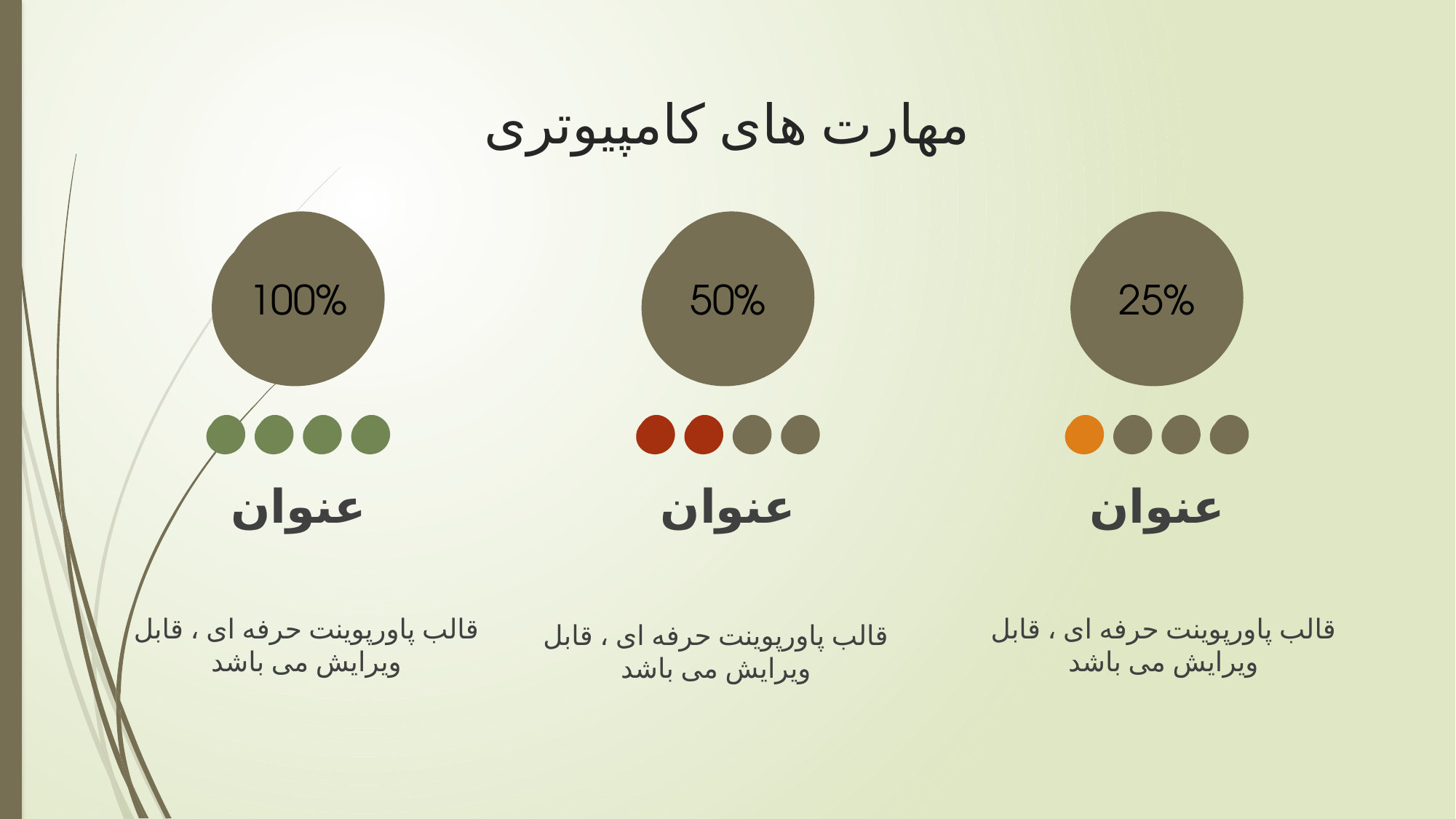

مهارت های کامپیوتری

# 100%
50%
25%

عنوان
عنوان
عنوان
قالب پاورپوينت حرفه ای ، قابل ویرایش می باشد
قالب پاورپوينت حرفه ای ، قابل ویرایش می باشد
قالب پاورپوينت حرفه ای ، قابل ویرایش می باشد